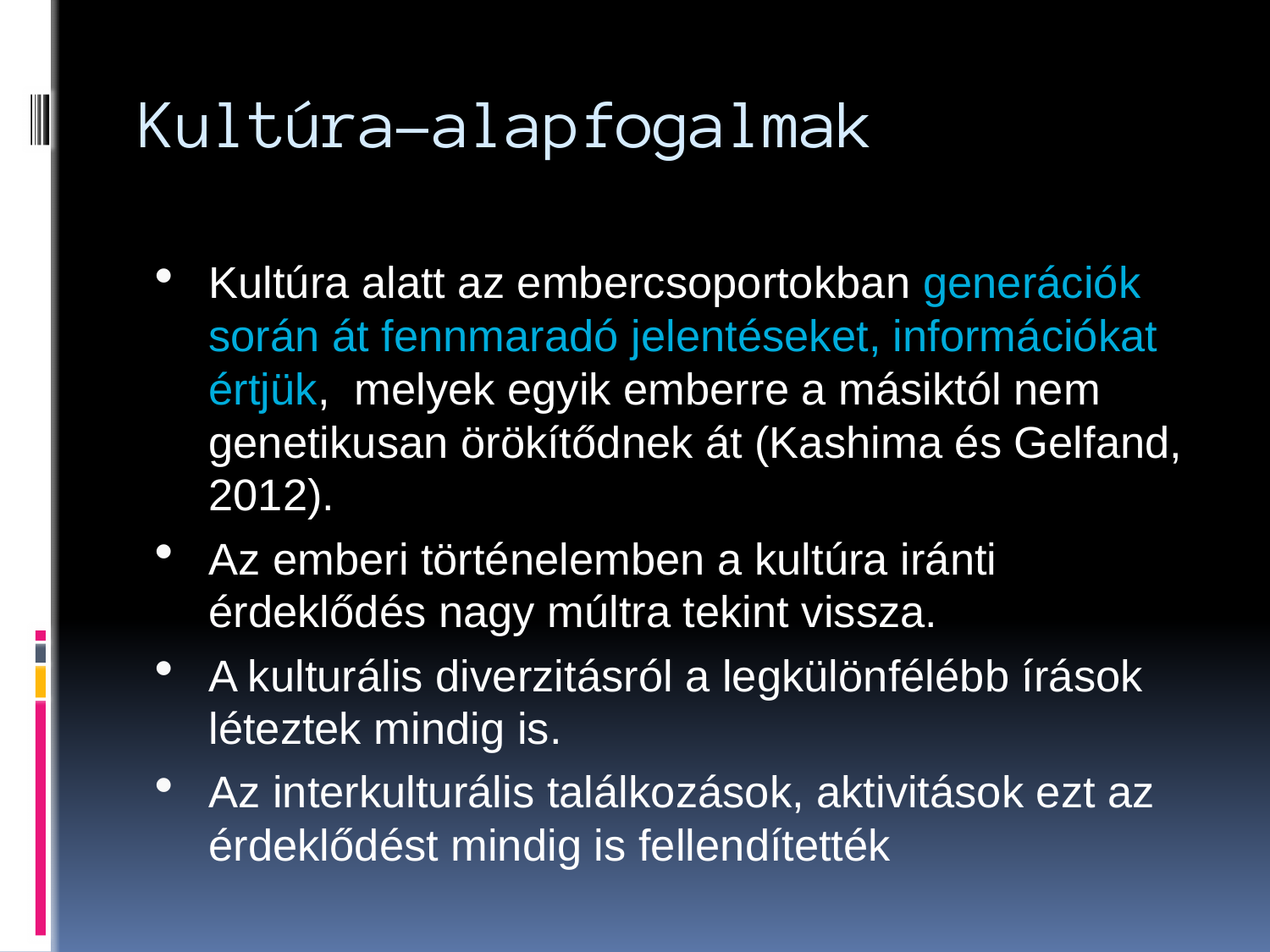

# Kultúra-alapfogalmak
Kultúra alatt az embercsoportokban generációk során át fennmaradó jelentéseket, információkat értjük,  melyek egyik emberre a másiktól nem genetikusan örökítődnek át (Kashima és Gelfand, 2012).
Az emberi történelemben a kultúra iránti érdeklődés nagy múltra tekint vissza.
A kulturális diverzitásról a legkülönfélébb írások léteztek mindig is.
Az interkulturális találkozások, aktivitások ezt az érdeklődést mindig is fellendítették